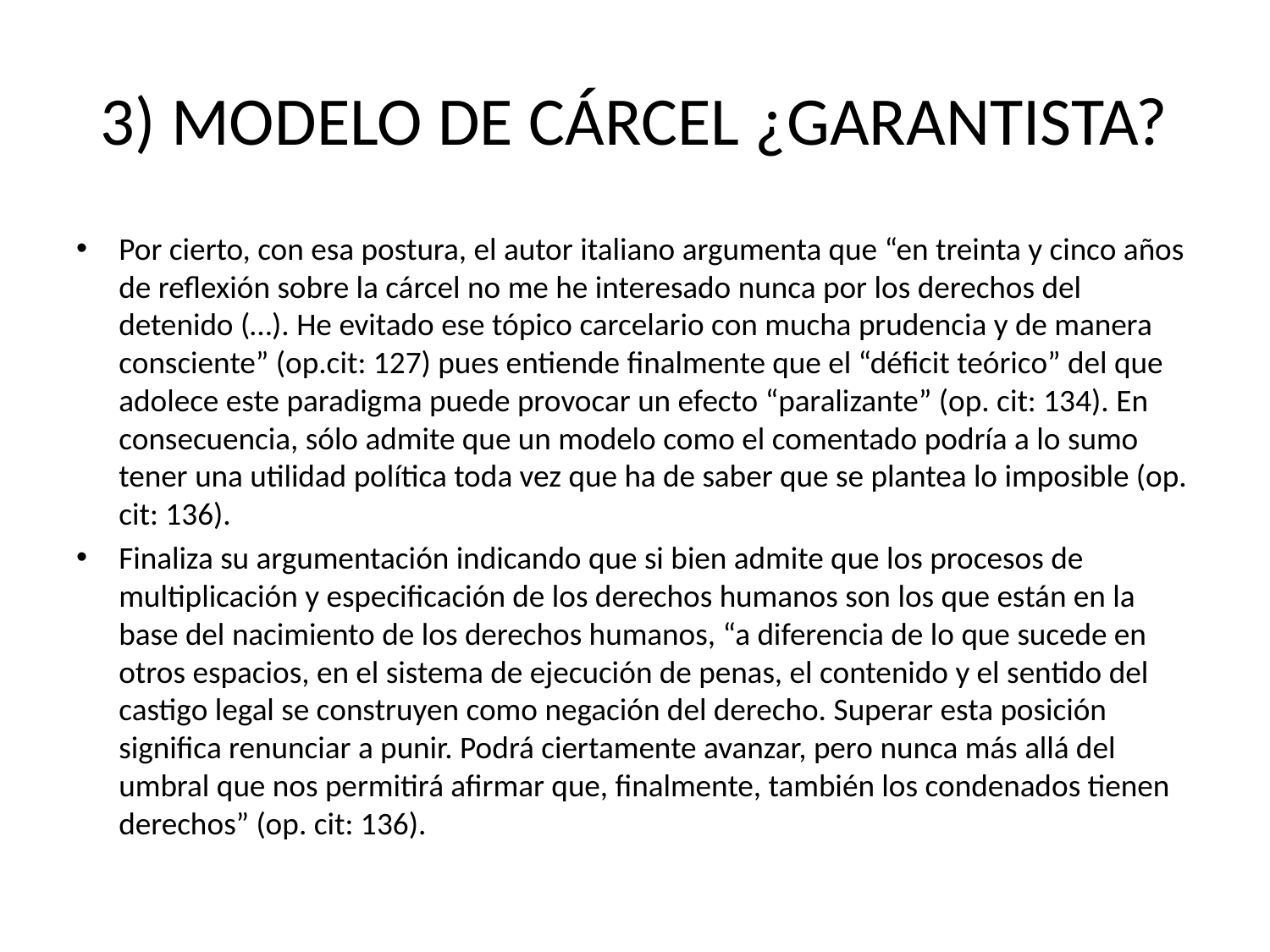

# 3) MODELO DE CÁRCEL ¿GARANTISTA?
Por cierto, con esa postura, el autor italiano argumenta que “en treinta y cinco años de reflexión sobre la cárcel no me he interesado nunca por los derechos del detenido (…). He evitado ese tópico carcelario con mucha prudencia y de manera consciente” (op.cit: 127) pues entiende finalmente que el “déficit teórico” del que adolece este paradigma puede provocar un efecto “paralizante” (op. cit: 134). En consecuencia, sólo admite que un modelo como el comentado podría a lo sumo tener una utilidad política toda vez que ha de saber que se plantea lo imposible (op. cit: 136).
Finaliza su argumentación indicando que si bien admite que los procesos de multiplicación y especificación de los derechos humanos son los que están en la base del nacimiento de los derechos humanos, “a diferencia de lo que sucede en otros espacios, en el sistema de ejecución de penas, el contenido y el sentido del castigo legal se construyen como negación del derecho. Superar esta posición significa renunciar a punir. Podrá ciertamente avanzar, pero nunca más allá del umbral que nos permitirá afirmar que, finalmente, también los condenados tienen derechos” (op. cit: 136).